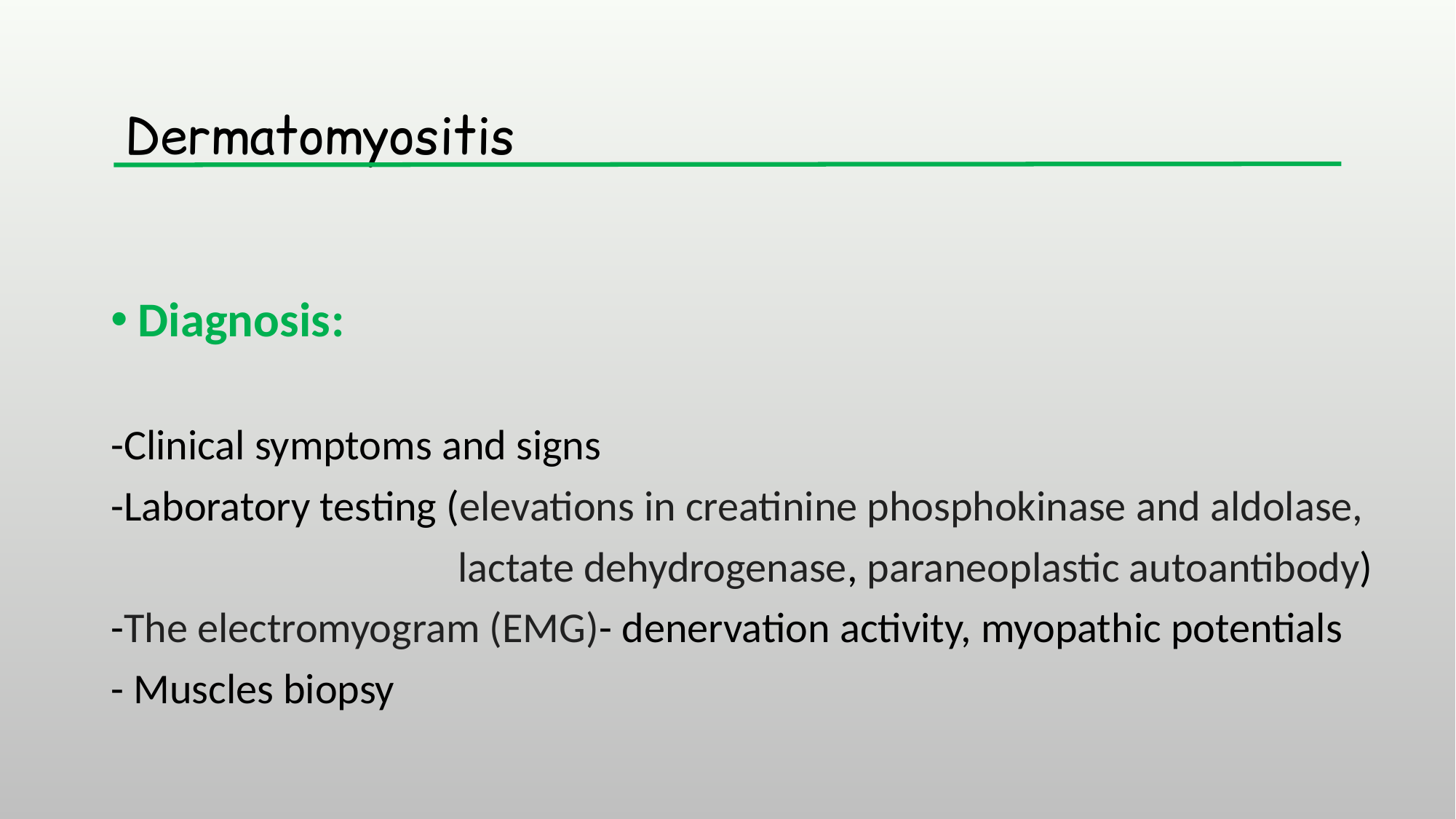

# Dermatomyositis

Diagnosis:

-Clinical symptoms and signs
-Laboratory testing (elevations in creatinine phosphokinase and aldolase,
                                    lactate dehydrogenase, paraneoplastic autoantibody)
-The electromyogram (EMG)- denervation activity, myopathic potentials
- Muscles biopsy